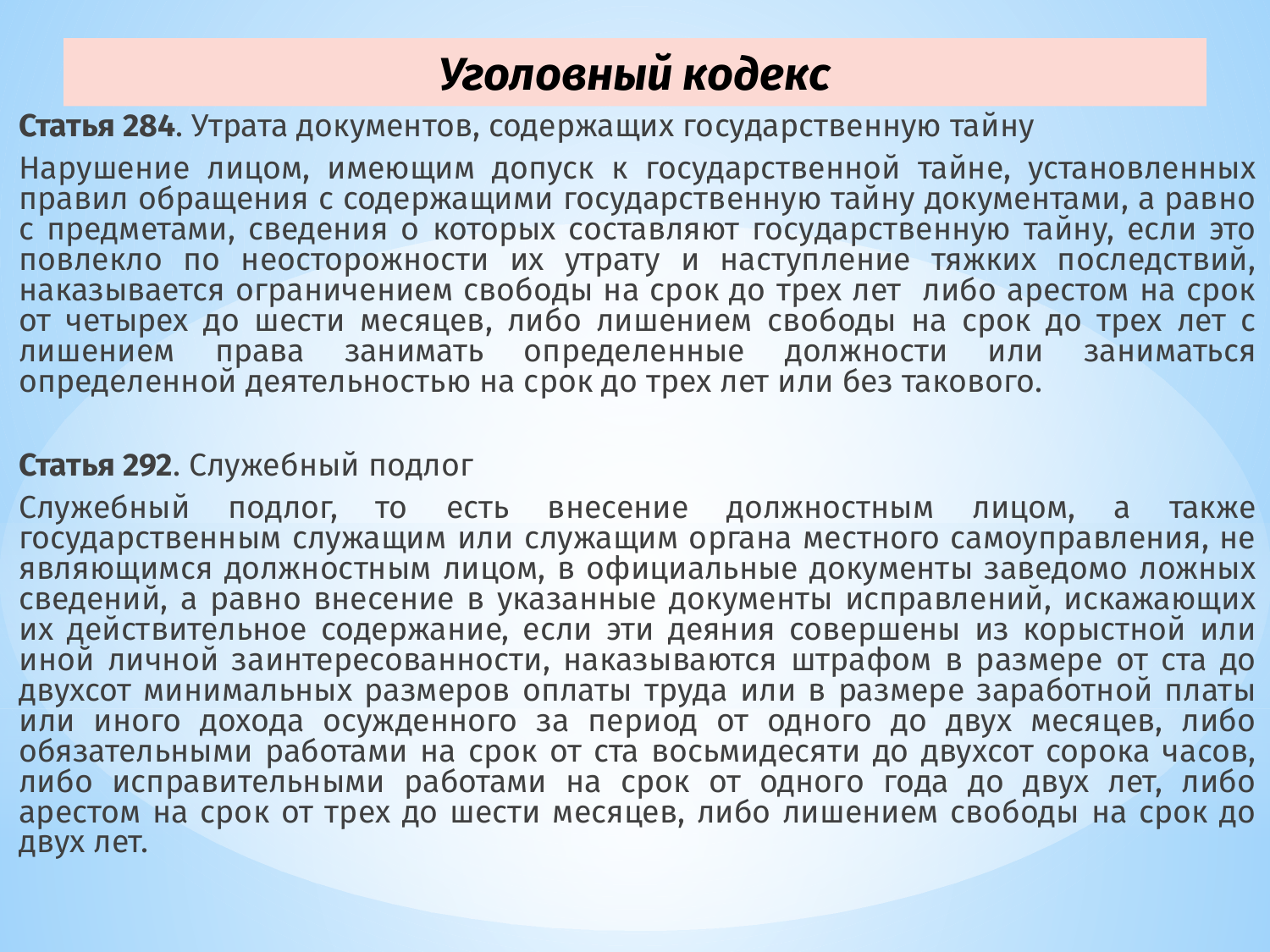

# Уголовный кодекс
Статья 284. Утрата документов, содержащих государственную тайну
Нарушение лицом, имеющим допуск к государственной тайне, установленных правил обращения с содержащими государственную тайну документами, а равно с предметами, сведения о которых составляют государственную тайну, если это повлекло по неосторожности их утрату и наступление тяжких последствий, наказывается ограничением свободы на срок до трех лет  либо арестом на срок от четырех до шести месяцев, либо лишением свободы на срок до трех лет с лишением права занимать определенные должности или заниматься определенной деятельностью на срок до трех лет или без такового.

Статья 292. Служебный подлог
Служебный подлог, то есть внесение должностным лицом, а также государственным служащим или служащим органа местного самоуправления, не являющимся должностным лицом, в официальные документы заведомо ложных сведений, а равно внесение в указанные документы исправлений, искажающих их действительное содержание, если эти деяния совершены из корыстной или иной личной заинтересованности, наказываются штрафом в размере от ста до двухсот минимальных размеров оплаты труда или в размере заработной платы или иного дохода осужденного за период от одного до двух месяцев, либо обязательными работами на срок от ста восьмидесяти до двухсот сорока часов, либо исправительными работами на срок от одного года до двух лет, либо арестом на срок от трех до шести месяцев, либо лишением свободы на срок до двух лет.